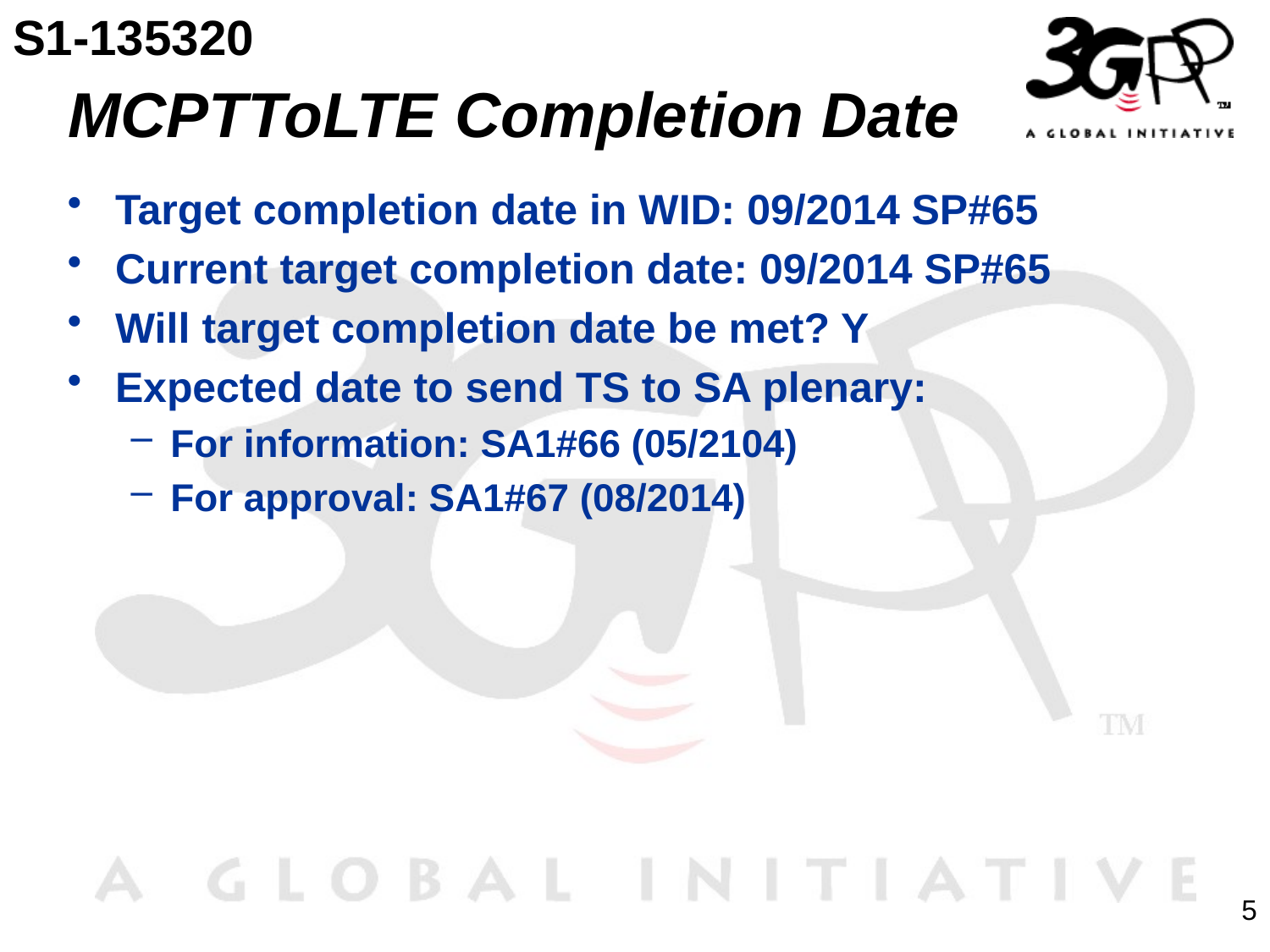

S1-135320
# MCPTToLTE Completion Date
Target completion date in WID: 09/2014 SP#65
Current target completion date: 09/2014 SP#65
Will target completion date be met? Y
Expected date to send TS to SA plenary:
For information: SA1#66 (05/2104)
For approval: SA1#67 (08/2014)

5